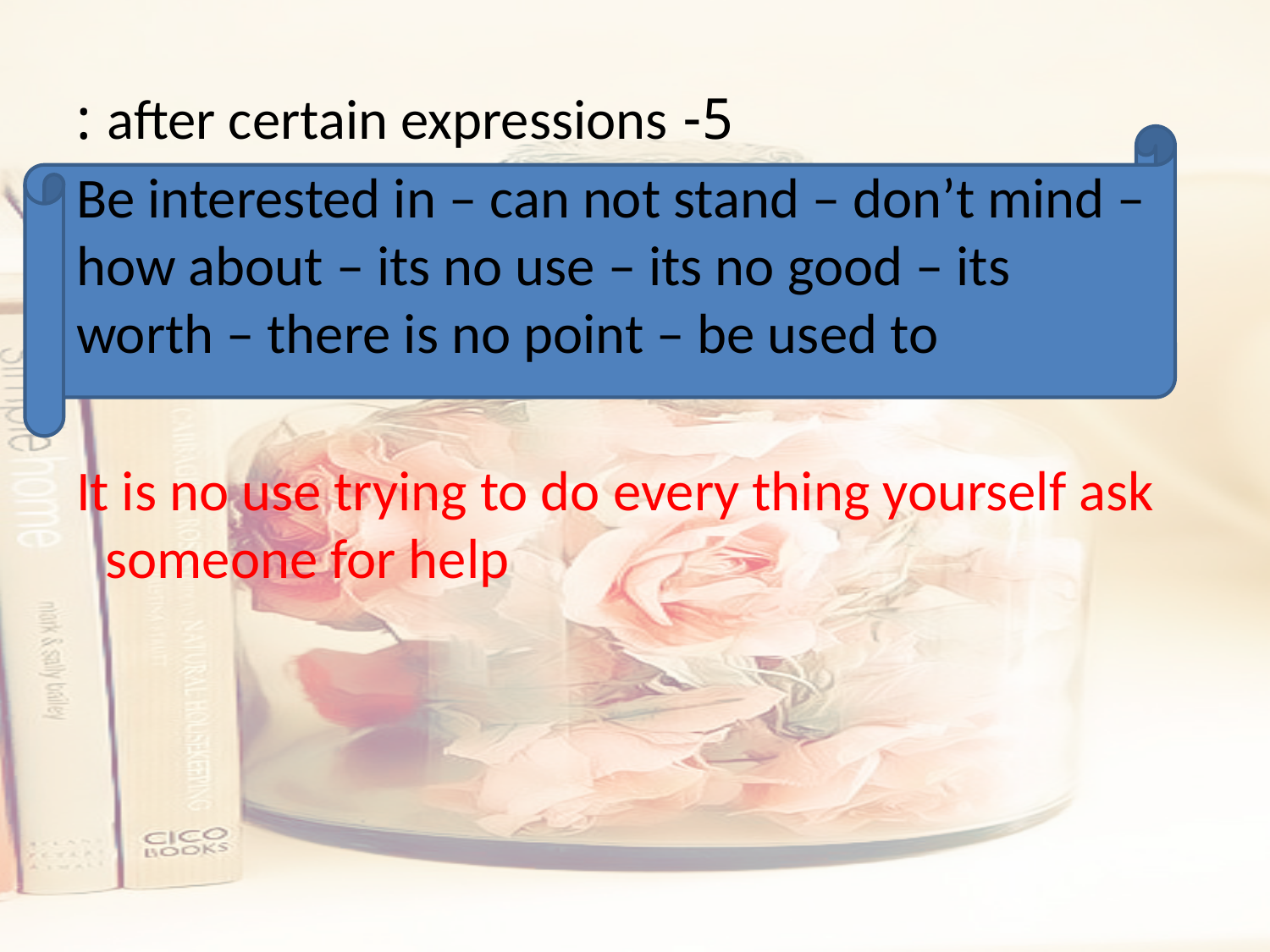

5- after certain expressions :
Be interested in – can not stand – don’t mind – how about – its no use – its no good – its worth – there is no point – be used to

It is no use trying to do every thing yourself ask someone for help